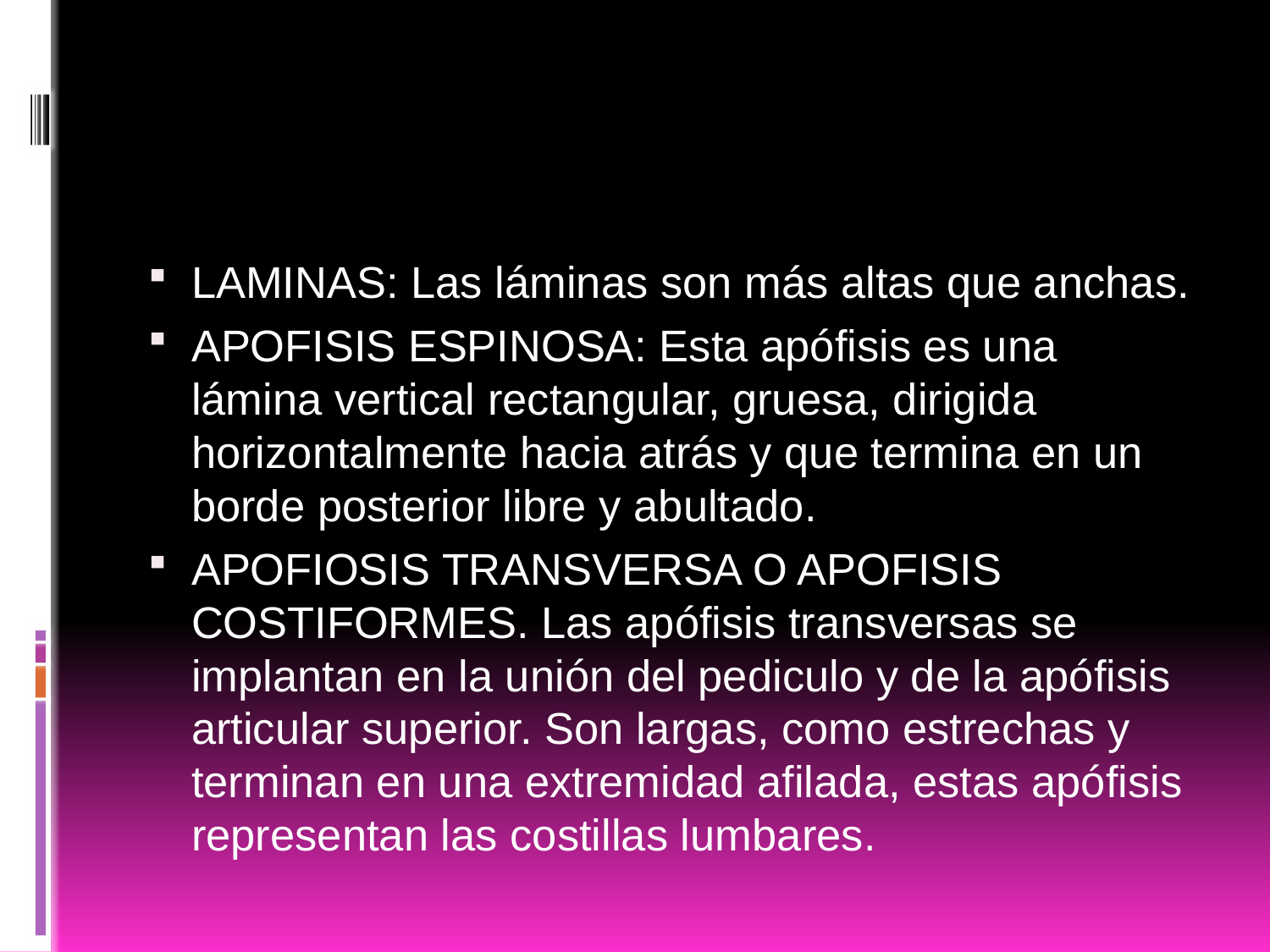

#
LAMINAS: Las láminas son más altas que anchas.
APOFISIS ESPINOSA: Esta apófisis es una lámina vertical rectangular, gruesa, dirigida horizontalmente hacia atrás y que termina en un borde posterior libre y abultado.
APOFIOSIS TRANSVERSA O APOFISIS COSTIFORMES. Las apófisis transversas se implantan en la unión del pediculo y de la apófisis articular superior. Son largas, como estrechas y terminan en una extremidad afilada, estas apófisis representan las costillas lumbares.